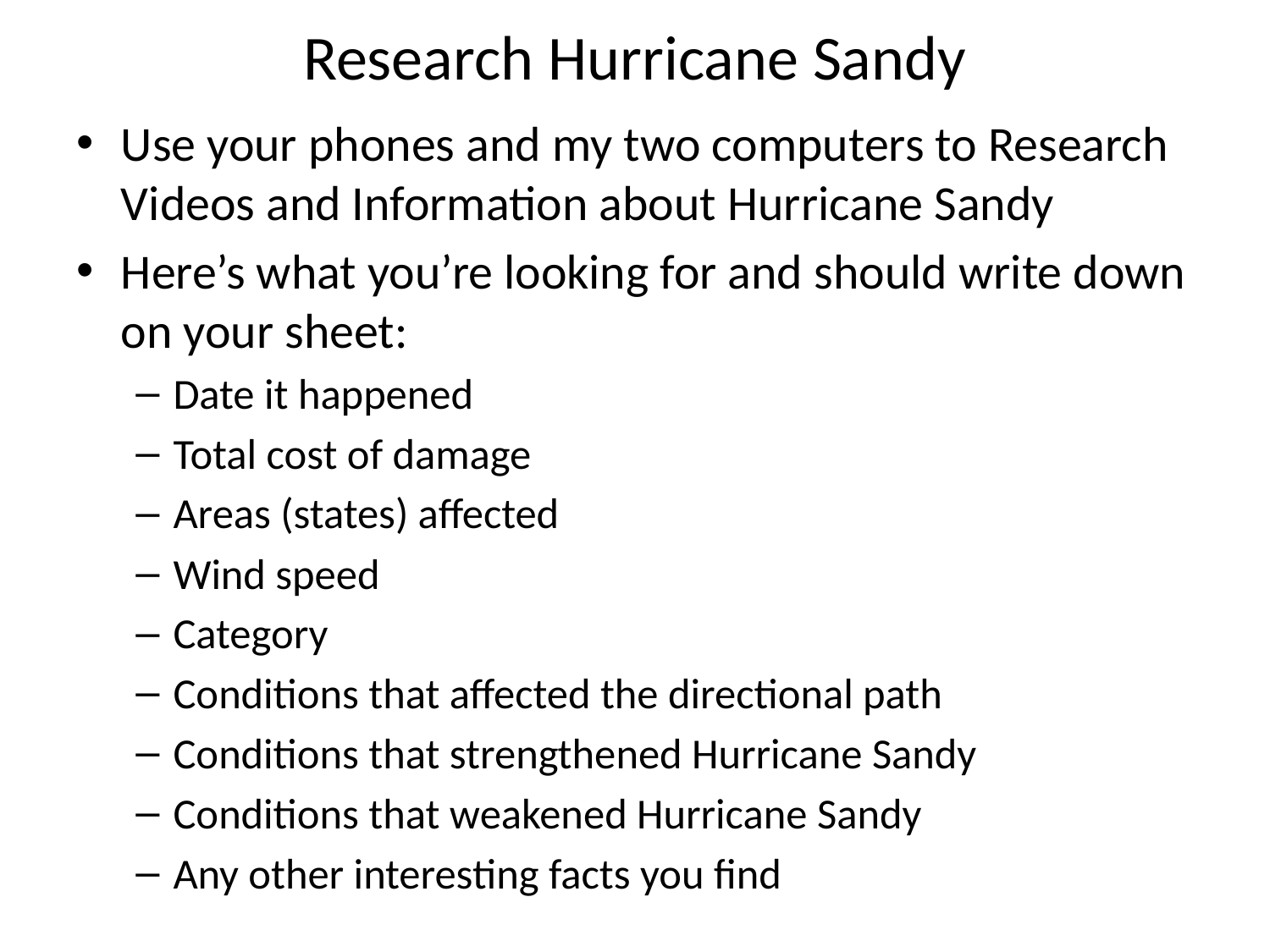

# Research Hurricane Sandy
Use your phones and my two computers to Research Videos and Information about Hurricane Sandy
Here’s what you’re looking for and should write down on your sheet:
Date it happened
Total cost of damage
Areas (states) affected
Wind speed
Category
Conditions that affected the directional path
Conditions that strengthened Hurricane Sandy
Conditions that weakened Hurricane Sandy
Any other interesting facts you find